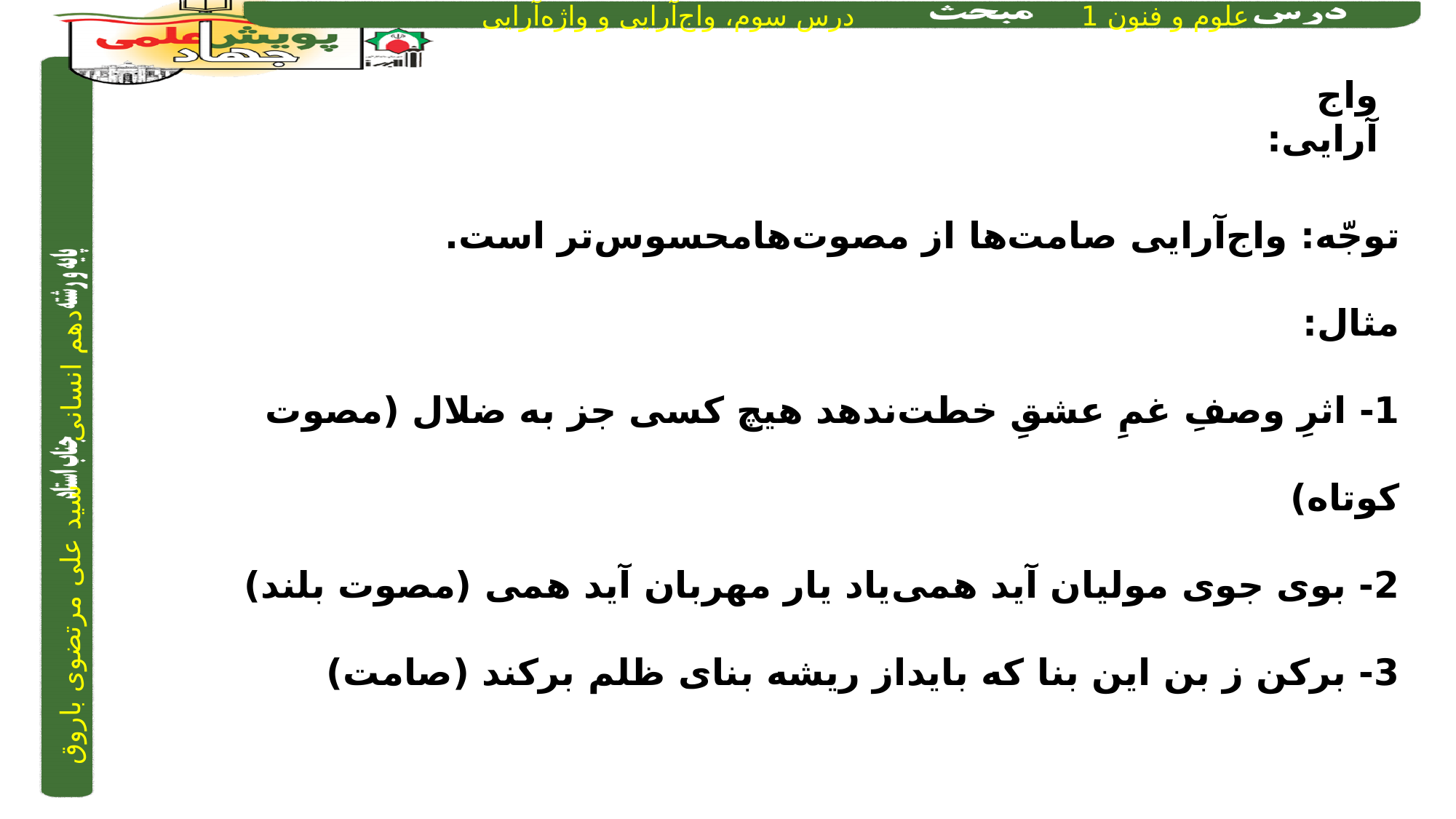

واج آرایی:
توجّه: واج‌آرایی صامت‌ها از مصوت‌هامحسوس‌تر است.
مثال:
1- اثرِ وصفِ غمِ عشقِ خطت	ندهد هیچ کسی جز به ضلال (مصوت کوتاه)
2- بوی جوی مولیان آید همی	یاد یار مهربان آید همی (مصوت بلند)
3- برکن ز بن این بنا که باید	از ریشه بنای ظلم برکند (صامت)